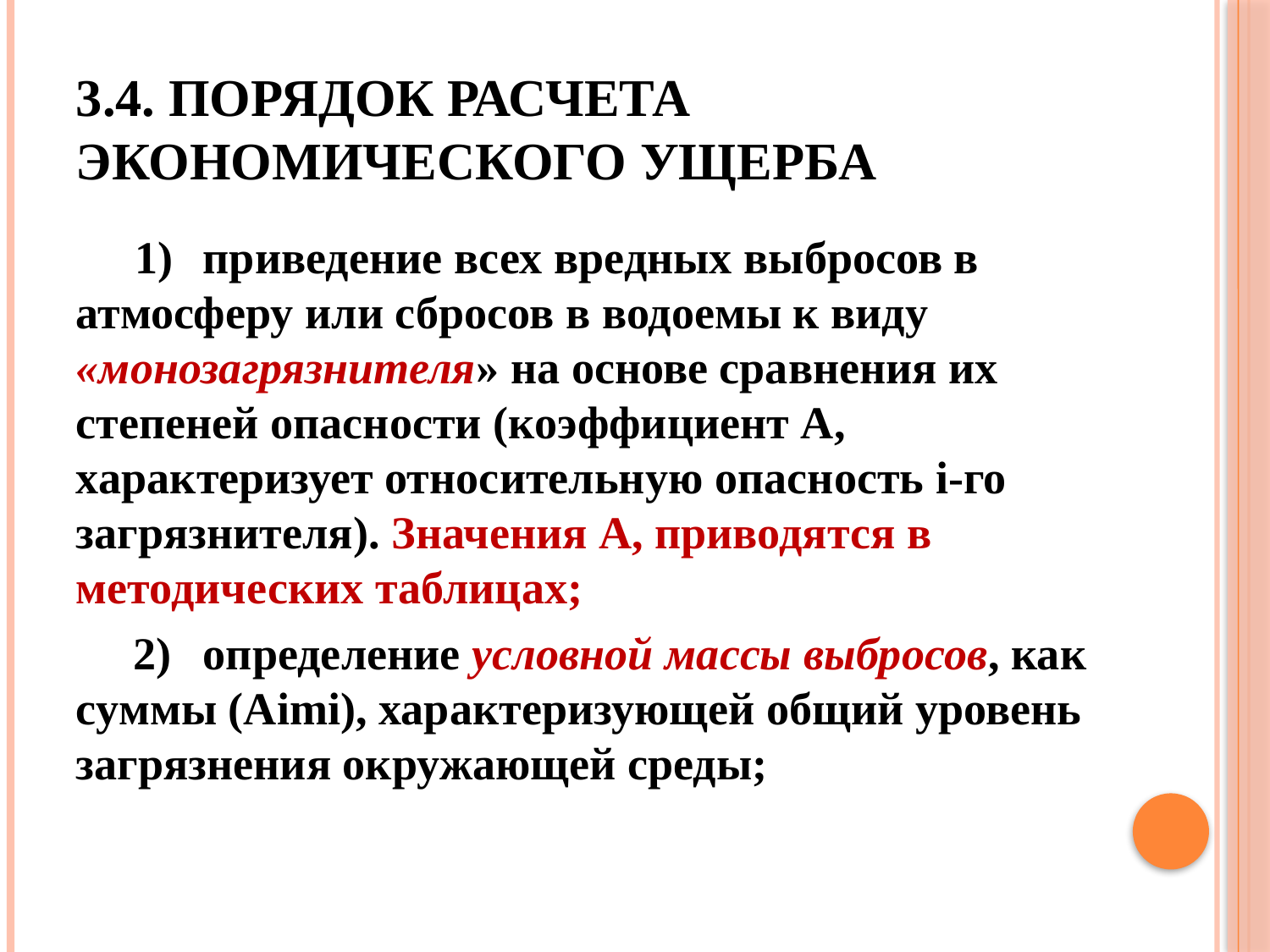

# 3.4. Порядок расчета   экономического ущерба
     1)	приведение всех вредных выбросов в атмосферу или сбросов в водоемы к виду «монозагрязнителя» на основе сравнения их степеней опасности (коэффициент A, характеризует относительную опасность i-го загрязнителя). Значения A, приводятся в методических таблицах;
     2)	определение условной массы выбросов, как cуммы (Aimi), характеризующей общий уровень загрязнения окружающей среды;